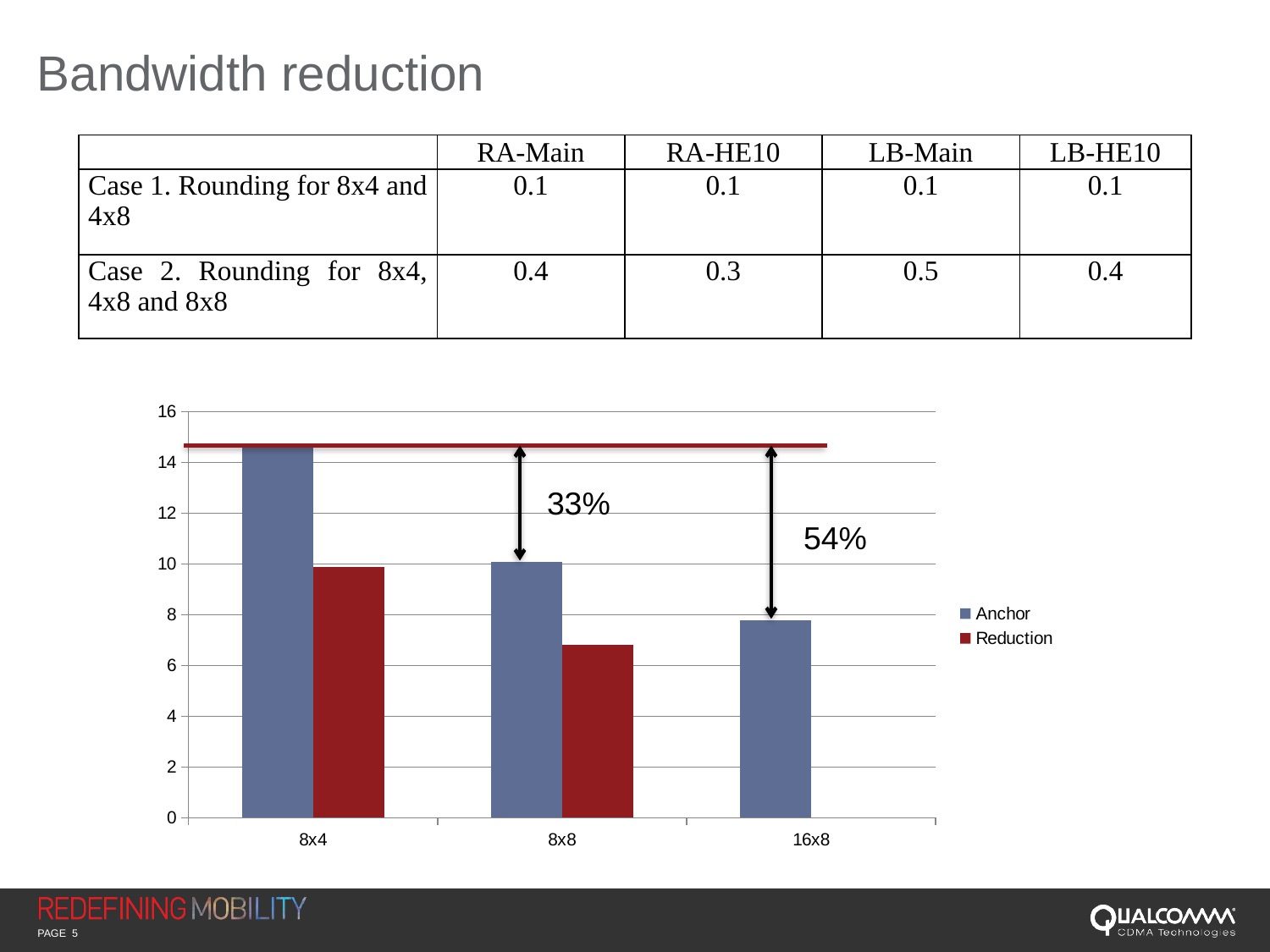

# Bandwidth reduction
|  | RA-Main | RA-HE10 | LB-Main | LB-HE10 |
| --- | --- | --- | --- | --- |
| Case 1. Rounding for 8x4 and 4x8 | 0.1 | 0.1 | 0.1 | 0.1 |
| Case 2. Rounding for 8x4, 4x8 and 8x8 | 0.4 | 0.3 | 0.5 | 0.4 |

[unsupported chart]

33%
54%